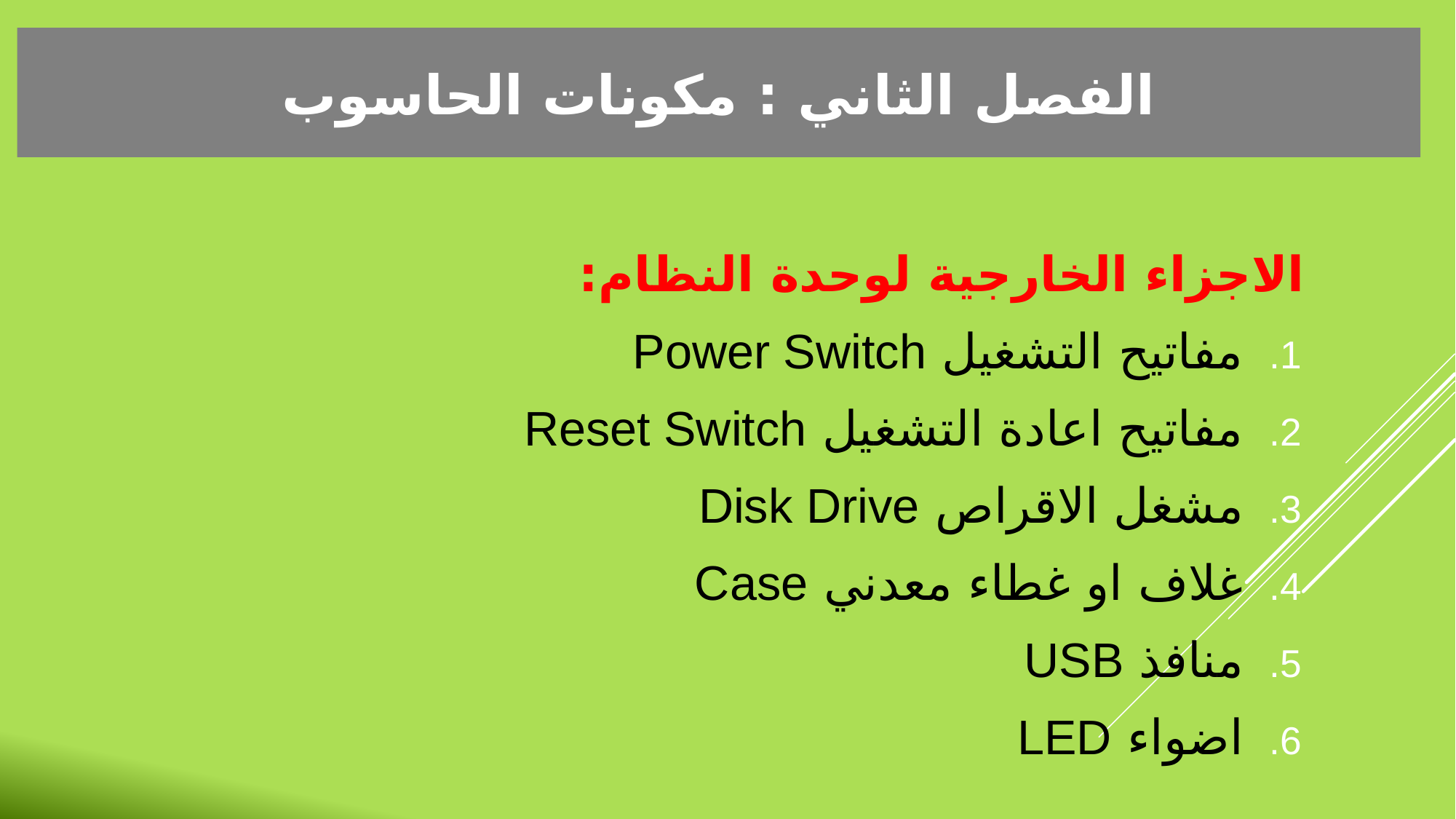

الفصل الثاني : مكونات الحاسوب
الاجزاء الخارجية لوحدة النظام:
مفاتيح التشغيل Power Switch
مفاتيح اعادة التشغيل Reset Switch
مشغل الاقراص Disk Drive
غلاف او غطاء معدني Case
منافذ USB
اضواء LED